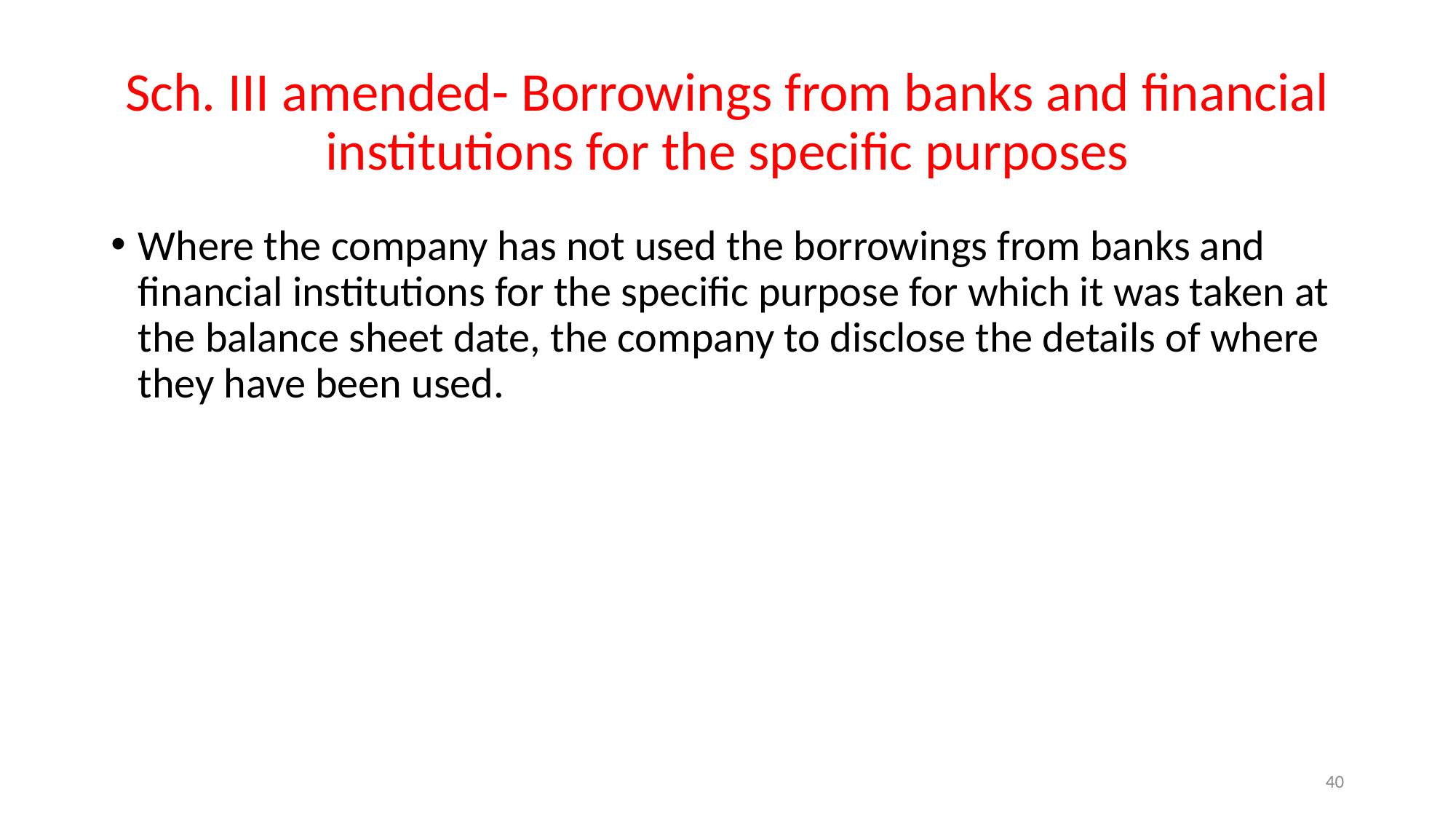

# Sch. III amended- Borrowings from banks and financial institutions for the specific purposes
Where the company has not used the borrowings from banks and financial institutions for the specific purpose for which it was taken at the balance sheet date, the company to disclose the details of where they have been used.

40